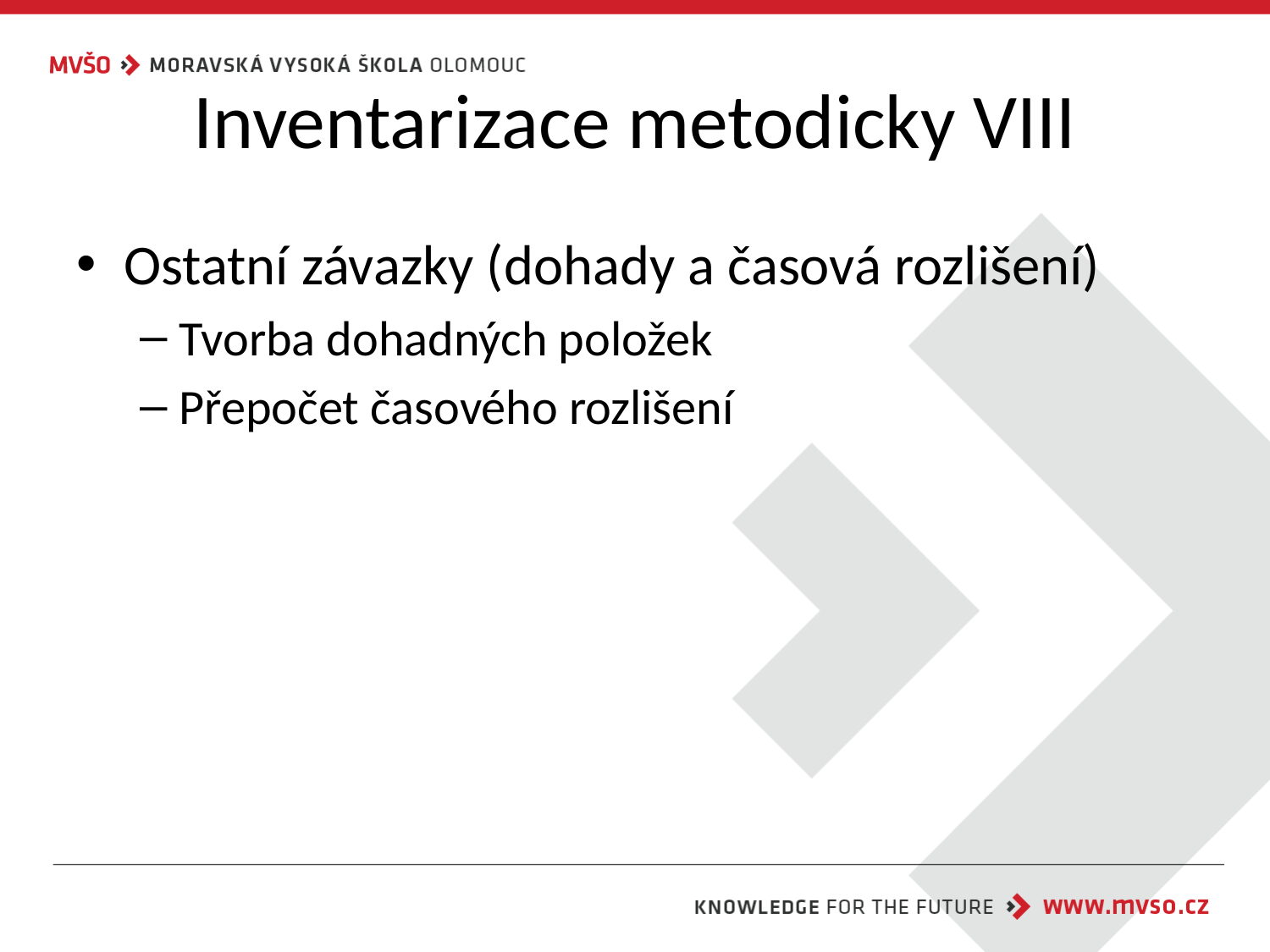

# Inventarizace metodicky VIII
Ostatní závazky (dohady a časová rozlišení)
Tvorba dohadných položek
Přepočet časového rozlišení